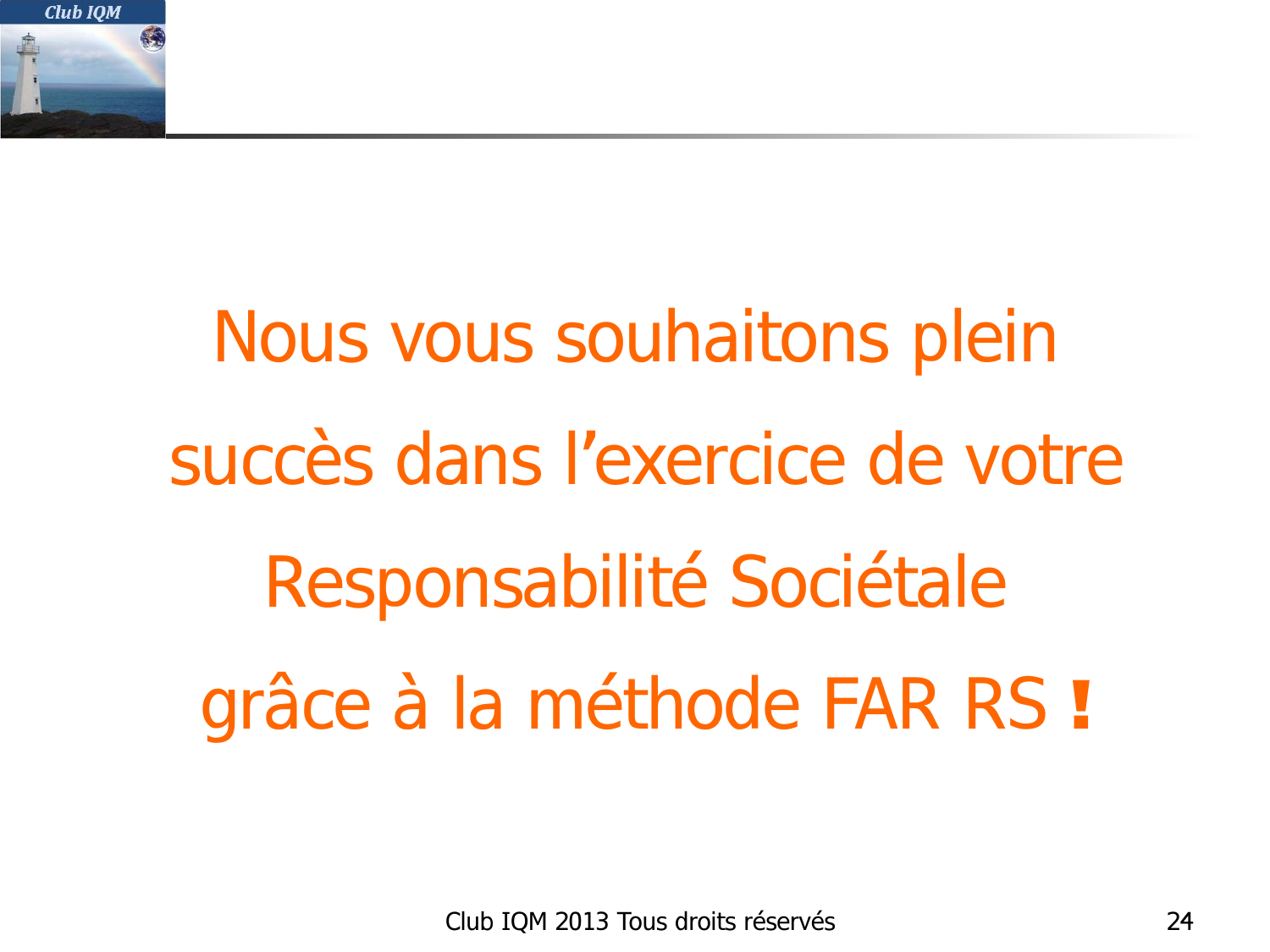

Nous vous souhaitons plein  succès dans l’exercice de votre Responsabilité Sociétale
grâce à la méthode FAR RS !
Club IQM 2013 Tous droits réservés
24